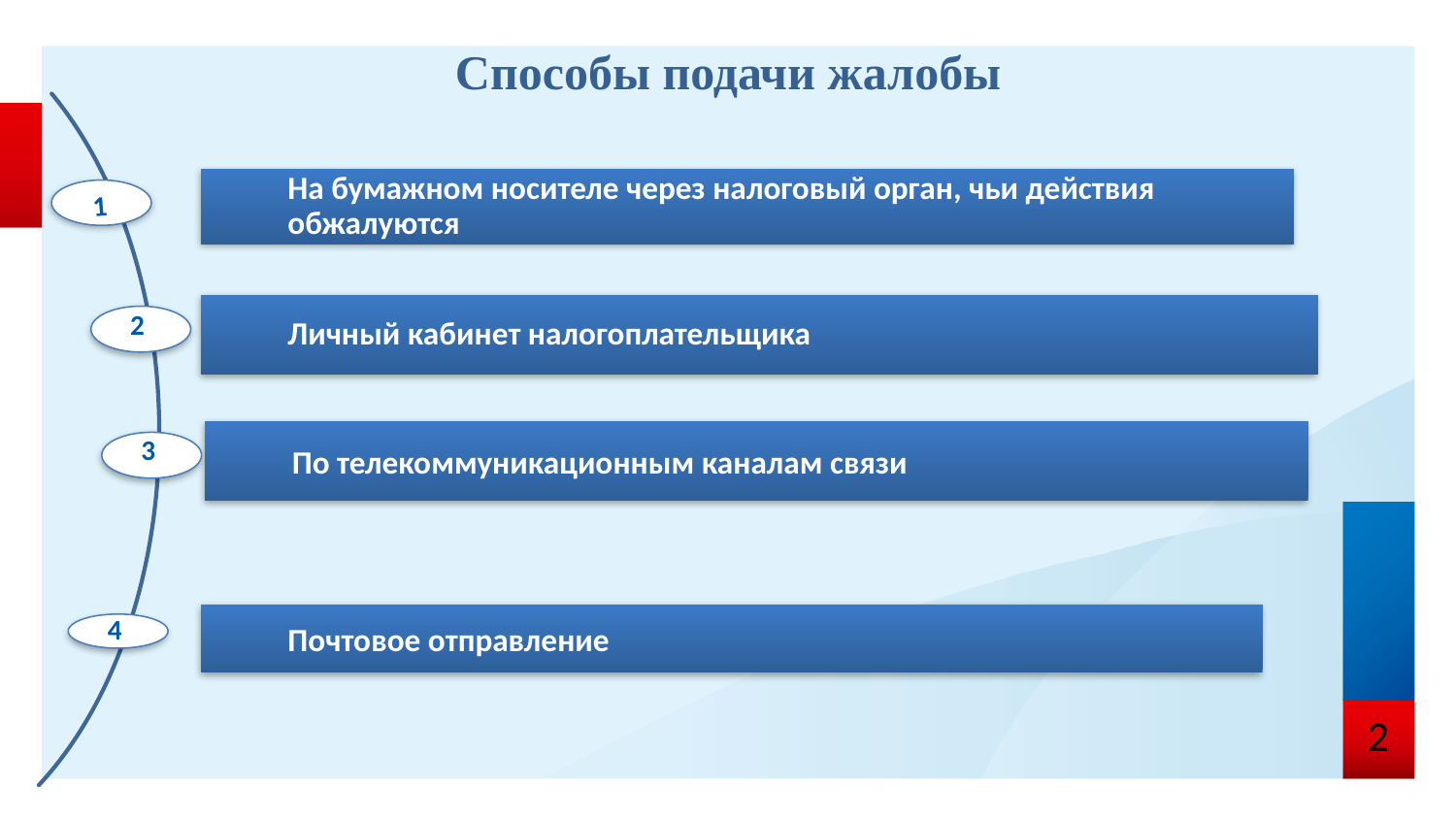

Способы подачи жалобы

На бумажном носителе через налоговый орган, чьи действия обжалуются

1
Личный кабинет налогоплательщика

2
По телекоммуникационным каналам связи

3
Почтовое отправление

4
2